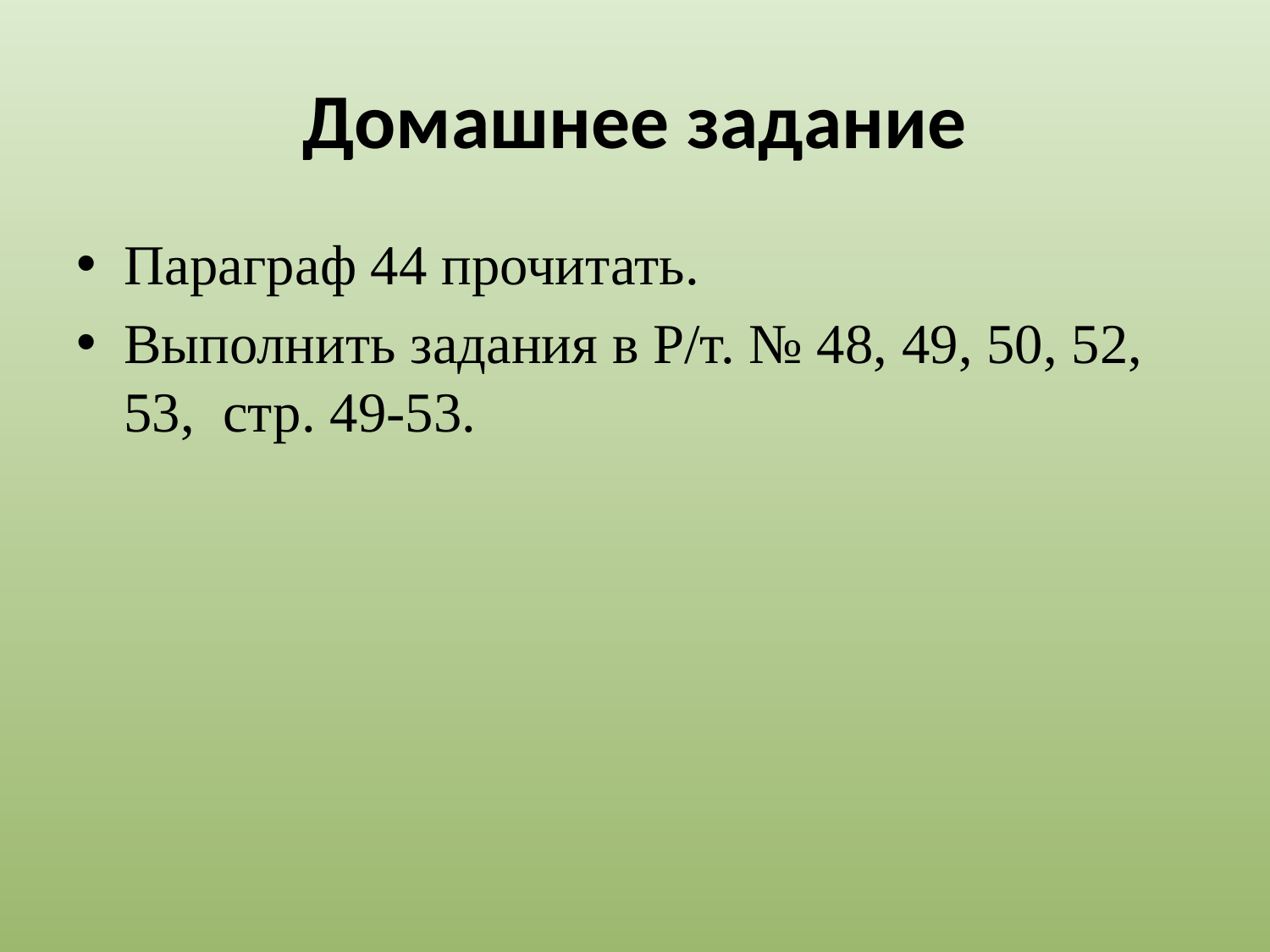

# Домашнее задание
Параграф 44 прочитать.
Выполнить задания в Р/т. № 48, 49, 50, 52, 53,  стр. 49-53.